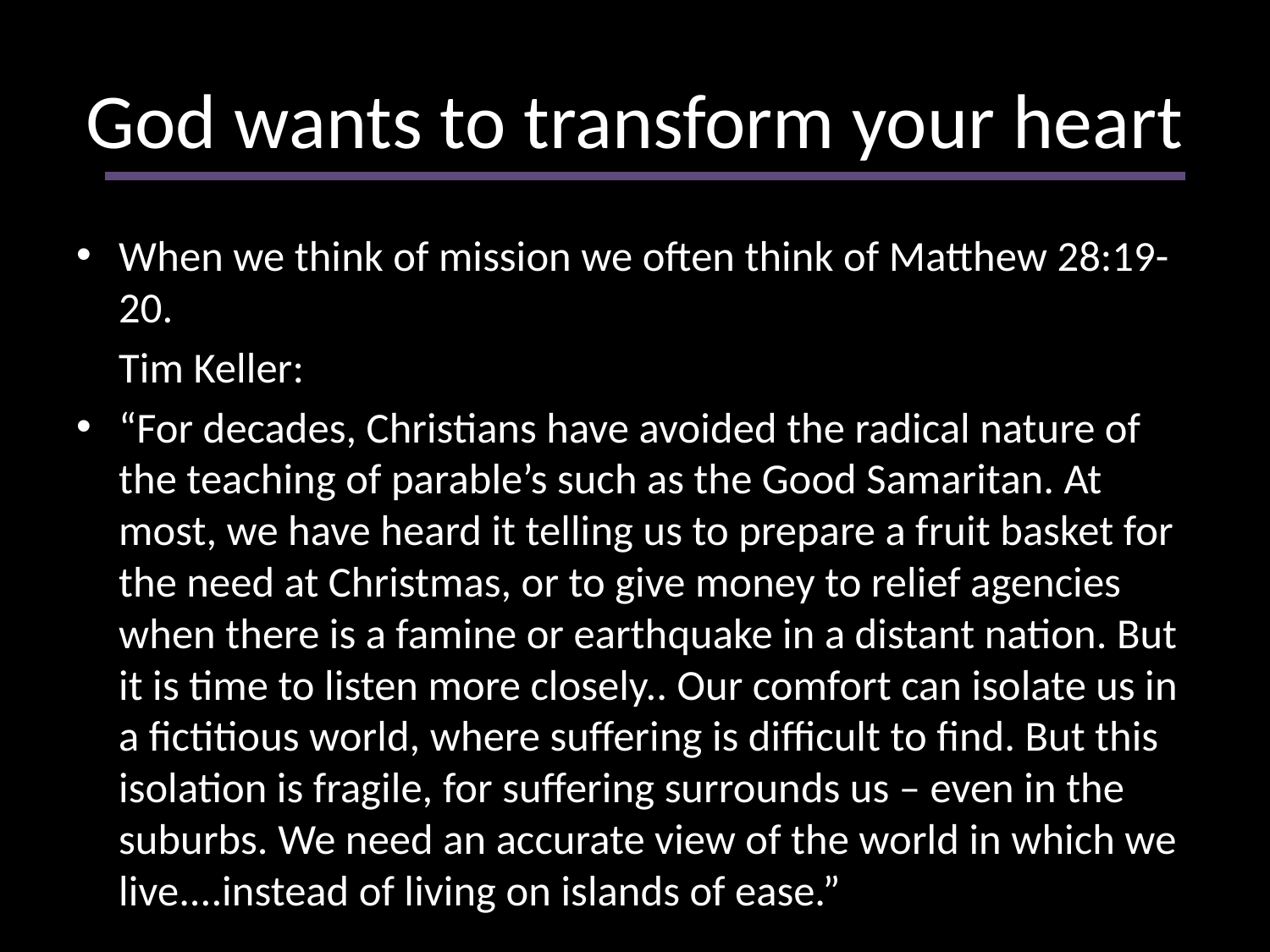

# God wants to transform your heart
When we think of mission we often think of Matthew 28:19-20.
	Tim Keller:
“For decades, Christians have avoided the radical nature of the teaching of parable’s such as the Good Samaritan. At most, we have heard it telling us to prepare a fruit basket for the need at Christmas, or to give money to relief agencies when there is a famine or earthquake in a distant nation. But it is time to listen more closely.. Our comfort can isolate us in a fictitious world, where suffering is difficult to find. But this isolation is fragile, for suffering surrounds us – even in the suburbs. We need an accurate view of the world in which we live....instead of living on islands of ease.”